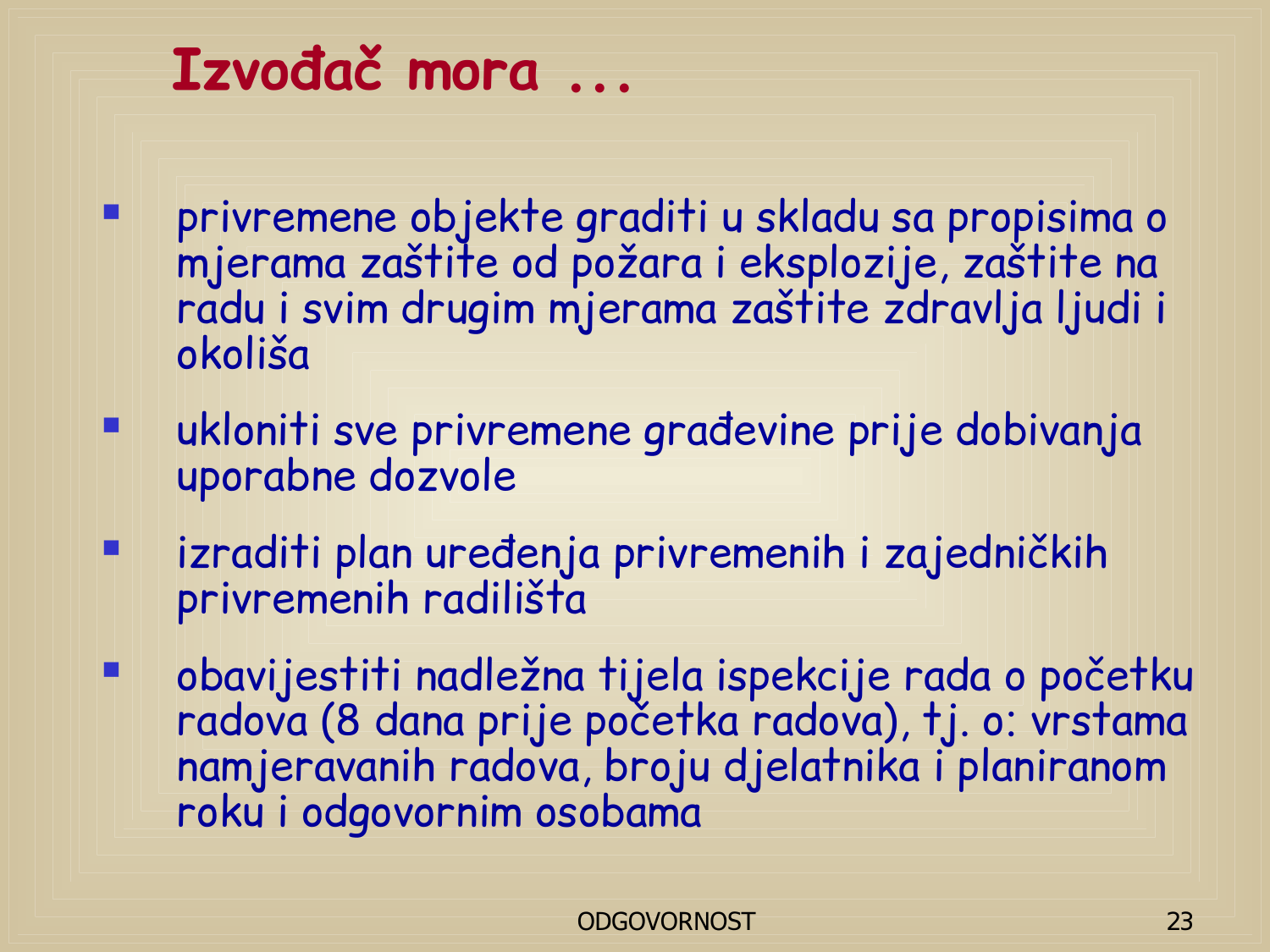

# Izvođač mora ...
privremene objekte graditi u skladu sa propisima o mjerama zaštite od požara i eksplozije, zaštite na radu i svim drugim mjerama zaštite zdravlja ljudi i okoliša

ukloniti sve privremene građevine prije dobivanja uporabne dozvole

izraditi plan uređenja privremenih i zajedničkih privremenih radilišta

obavijestiti nadležna tijela ispekcije rada o početku radova (8 dana prije početka radova), tj. o: vrstama namjeravanih radova, broju djelatnika i planiranom roku i odgovornim osobama
ODGOVORNOST
23